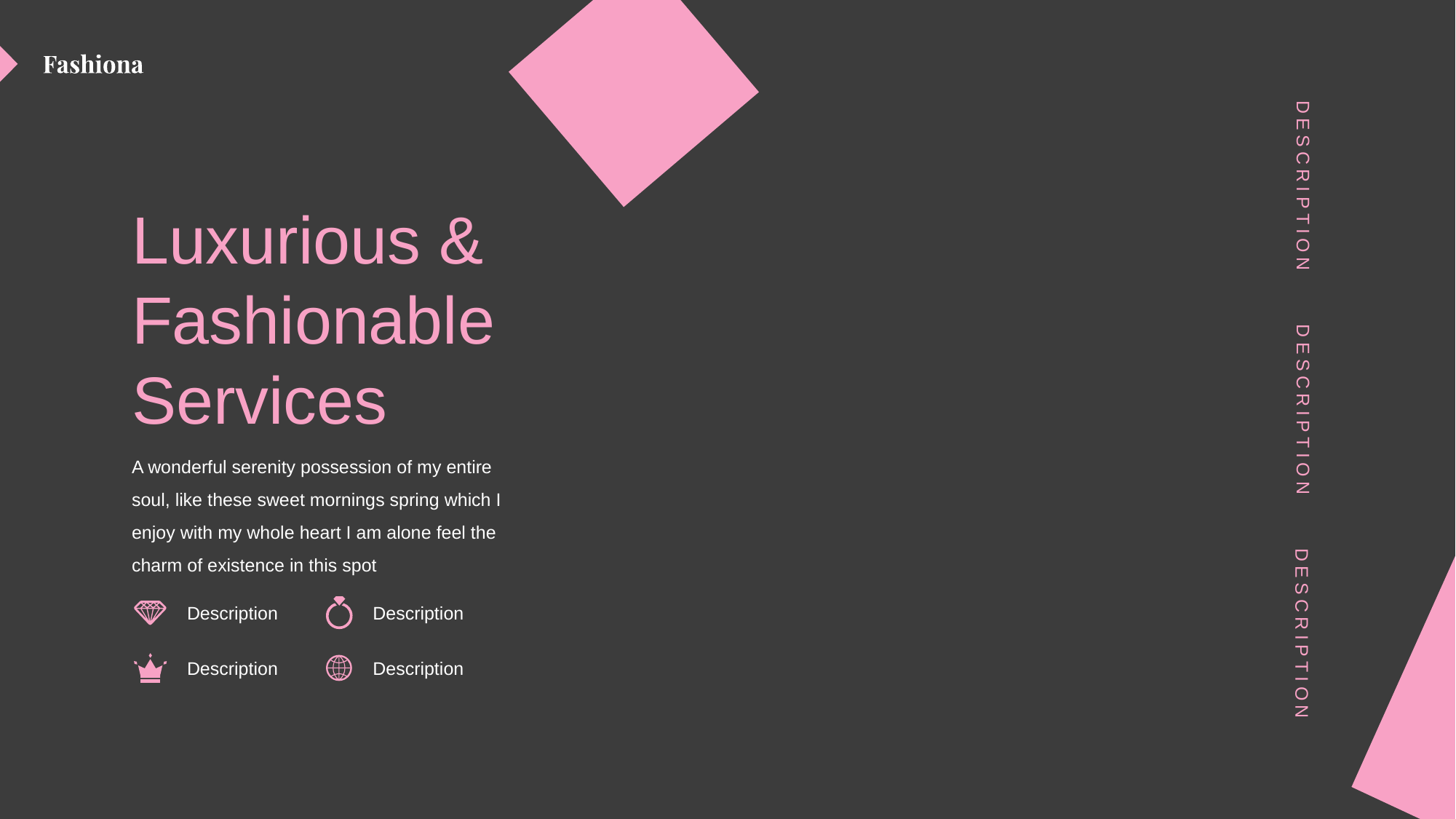

DESCRIPTION
# Luxurious & Fashionable Services
DESCRIPTION
A wonderful serenity possession of my entire soul, like these sweet mornings spring which I enjoy with my whole heart I am alone feel the charm of existence in this spot

Description

Description

DESCRIPTION
Description
Description